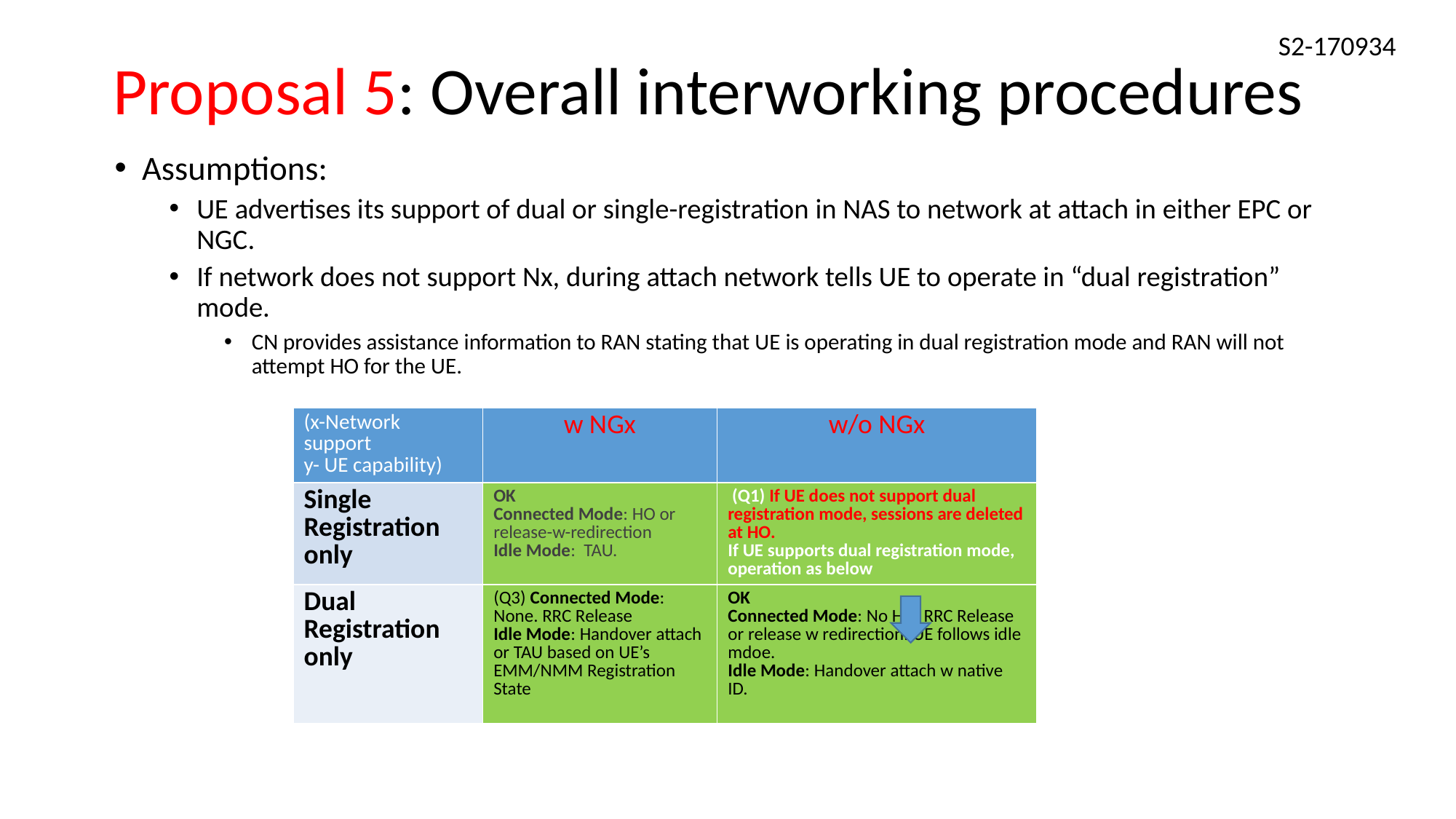

# Proposal 5: Overall interworking procedures
Assumptions:
UE advertises its support of dual or single-registration in NAS to network at attach in either EPC or NGC.
If network does not support Nx, during attach network tells UE to operate in “dual registration” mode.
CN provides assistance information to RAN stating that UE is operating in dual registration mode and RAN will not attempt HO for the UE.
| (x-Network support y- UE capability) | w NGx | w/o NGx |
| --- | --- | --- |
| Single Registration only | OK Connected Mode: HO or release-w-redirection Idle Mode: TAU. | (Q1) If UE does not support dual registration mode, sessions are deleted at HO. If UE supports dual registration mode, operation as below |
| Dual Registration only | (Q3) Connected Mode: None. RRC Release Idle Mode: Handover attach or TAU based on UE’s EMM/NMM Registration State | OK Connected Mode: No HO. RRC Release or release w redirection. UE follows idle mdoe. Idle Mode: Handover attach w native ID. |